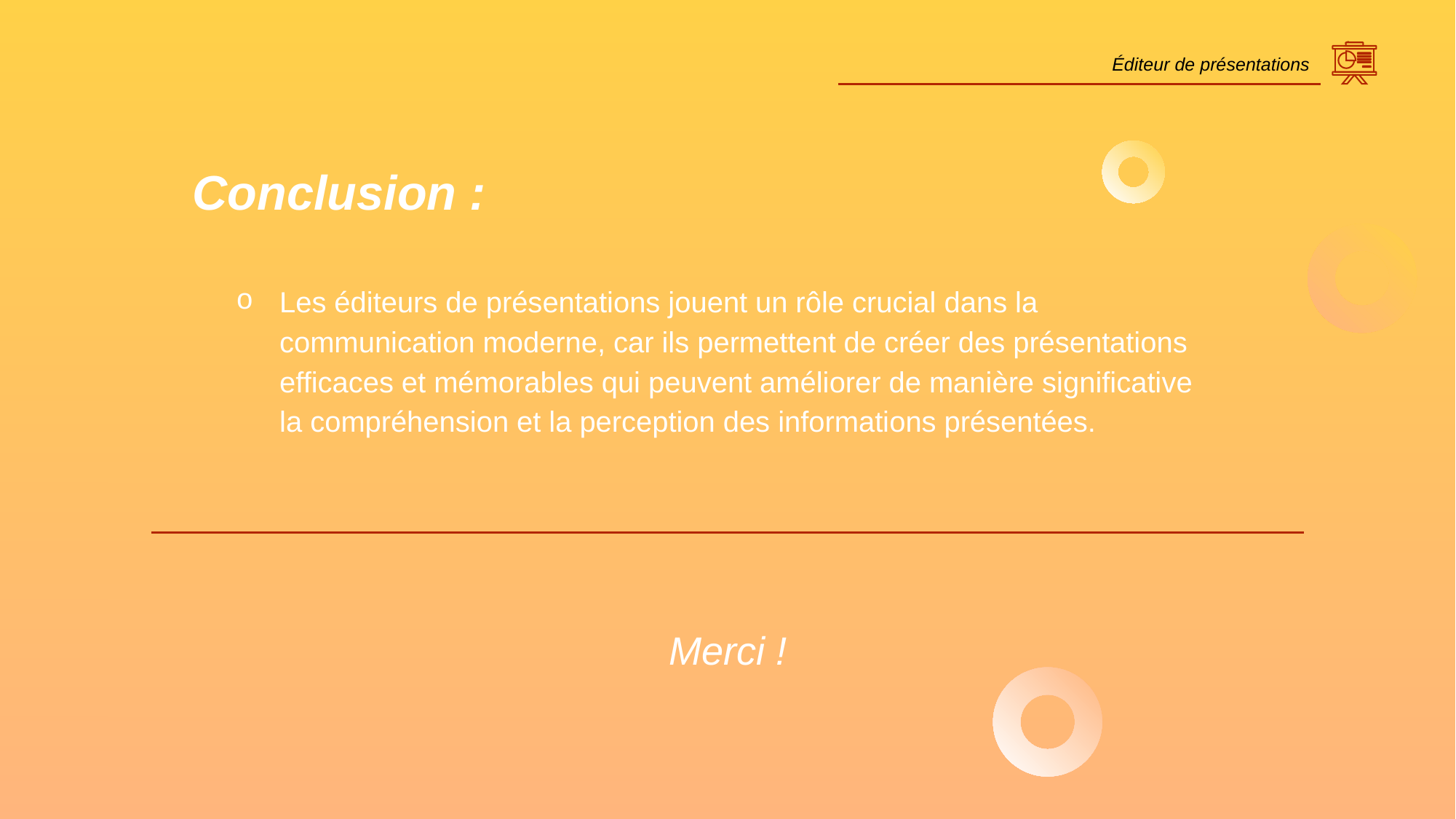

# Conclusion :

Les éditeurs de présentations jouent un rôle crucial dans la communication moderne, car ils permettent de créer des présentations efficaces et mémorables qui peuvent améliorer de manière significative la compréhension et la perception des informations présentées.
Merci !

7